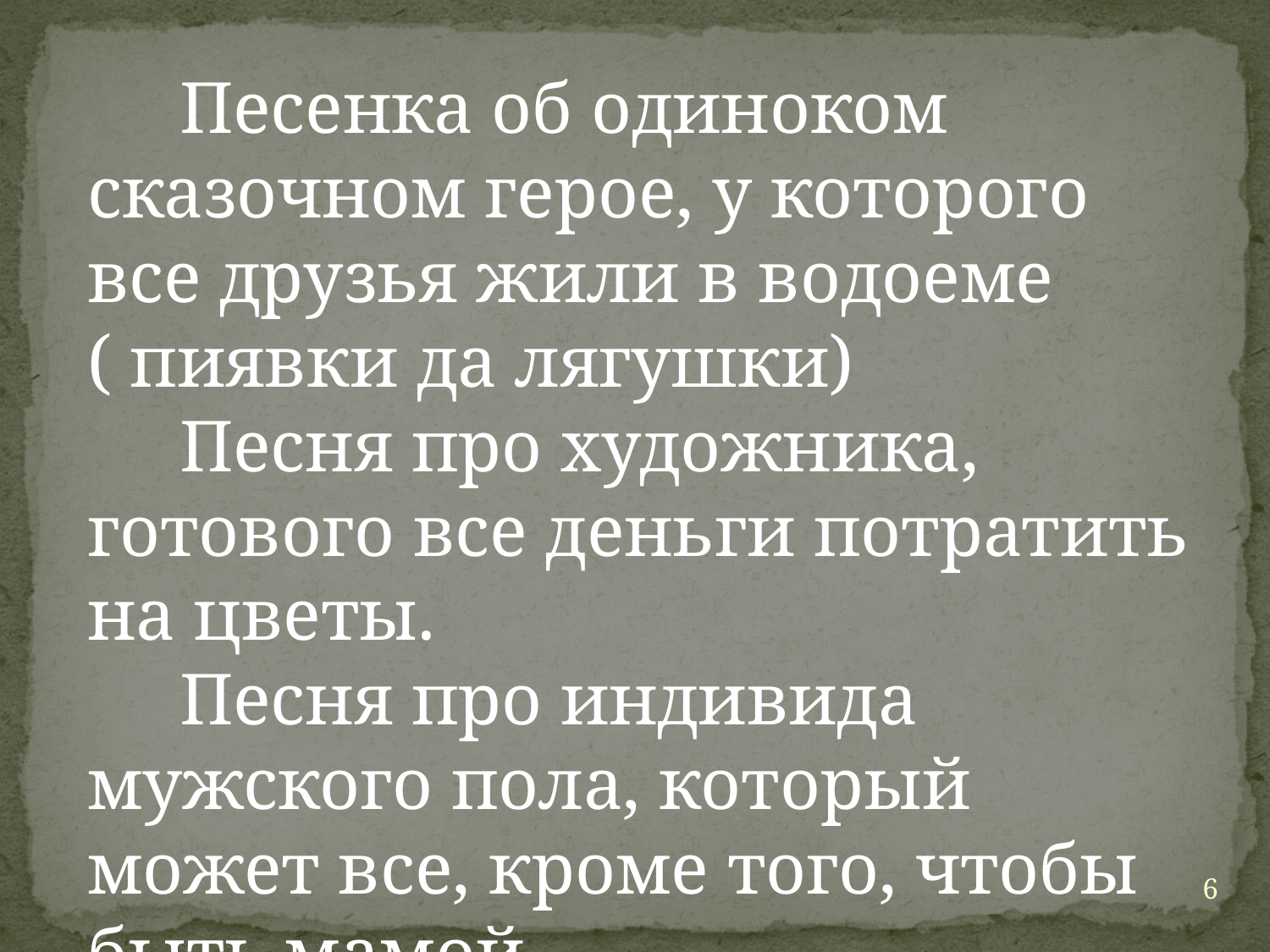

Песенка об одиноком  сказочном герое, у которого  все друзья жили в водоеме ( пиявки да лягушки)
     Песня про художника, готового все деньги потратить на цветы.
     Песня про индивида мужского пола, который может все, кроме того, чтобы  быть мамой.

6